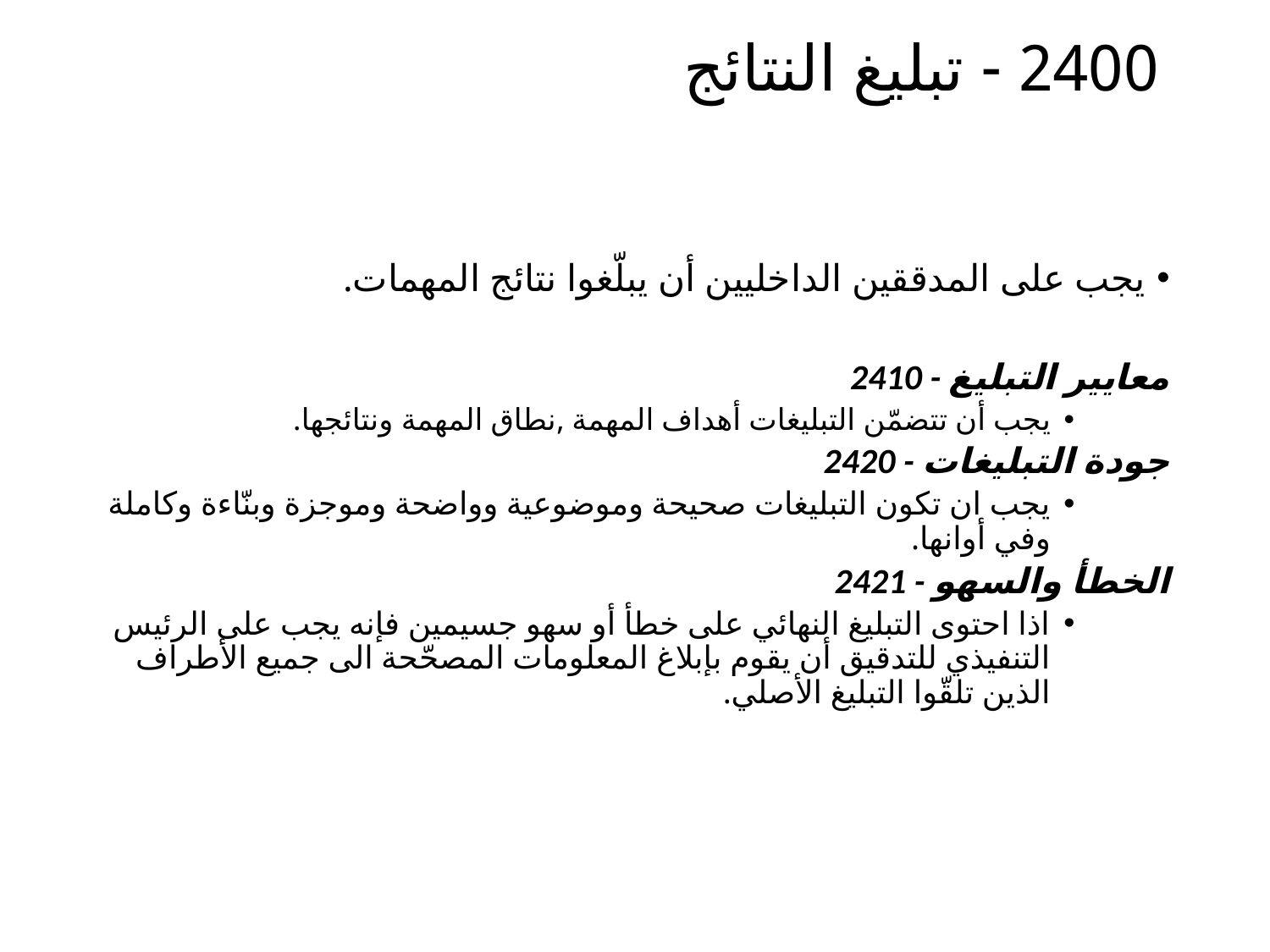

# 2400 - تبليغ النتائج
يجب على المدققين الداخليين أن يبلّغوا نتائج المهمات.

2410 - معايير التبليغ
يجب أن تتضمّن التبليغات أهداف المهمة ,نطاق المهمة ونتائجها.
2420 - جودة التبليغات
يجب ان تكون التبليغات صحيحة وموضوعية وواضحة وموجزة وبنّاءة وكاملة وفي أوانها.
2421 - الخطأ والسهو
اذا احتوى التبليغ النهائي على خطأ أو سهو جسيمين فإنه يجب على الرئيس التنفيذي للتدقيق أن يقوم بإبلاغ المعلومات المصحّحة الى جميع الأطراف الذين تلقّوا التبليغ الأصلي.